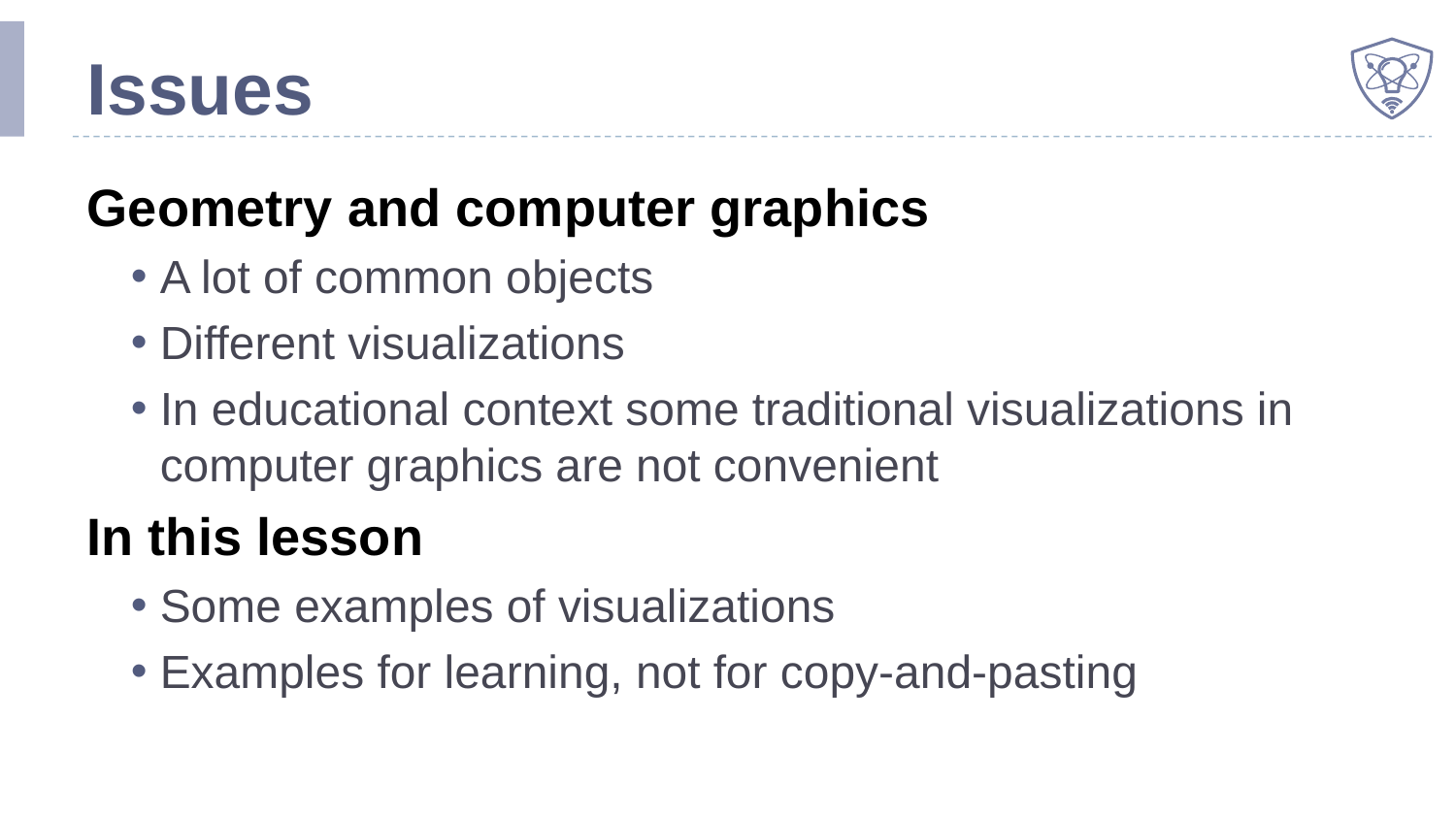

# Issues
Geometry and computer graphics
A lot of common objects
Different visualizations
In educational context some traditional visualizations in computer graphics are not convenient
In this lesson
Some examples of visualizations
Examples for learning, not for copy-and-pasting